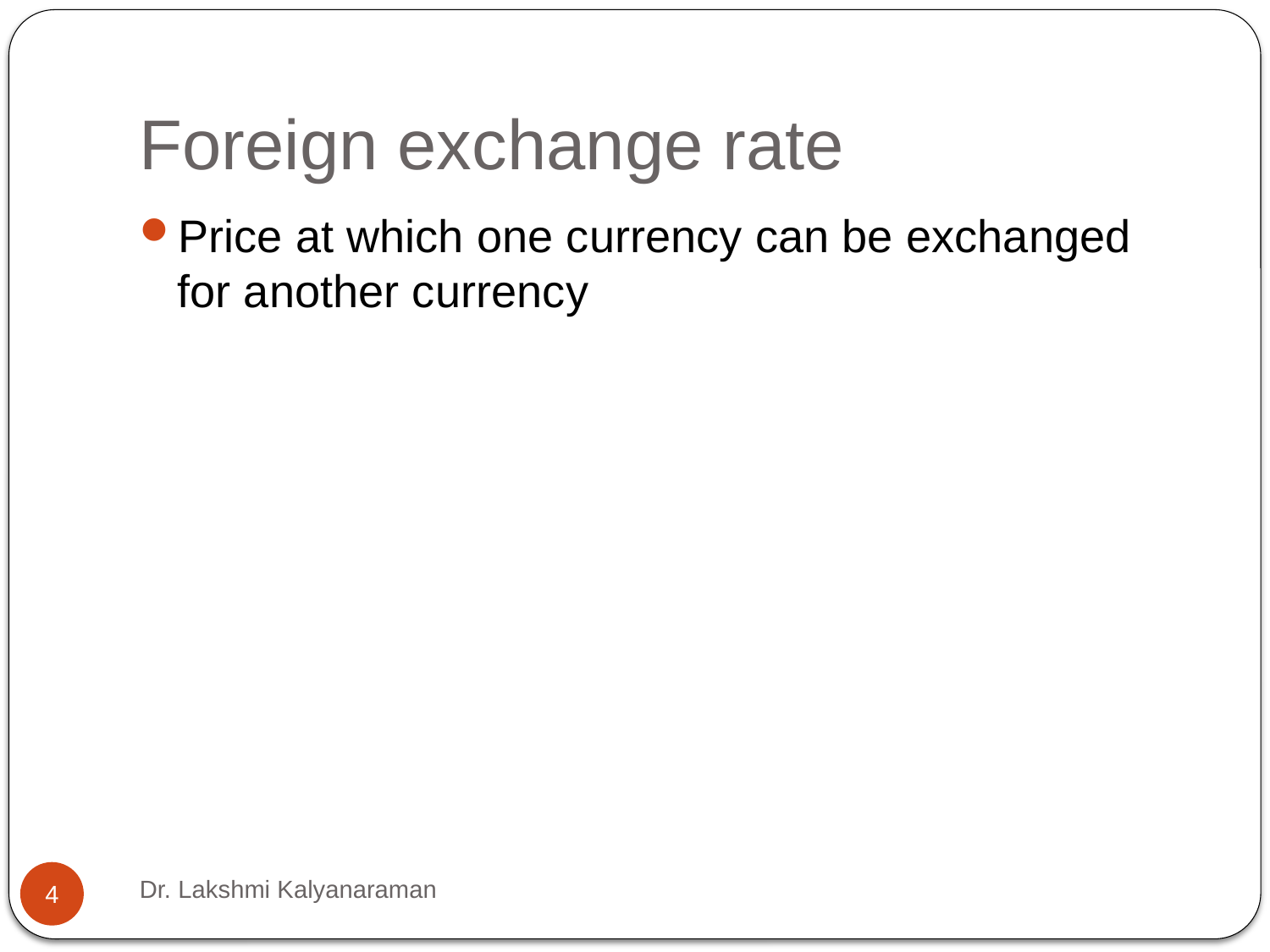

# Foreign exchange rate
Price at which one currency can be exchanged for another currency
Dr. Lakshmi Kalyanaraman
4